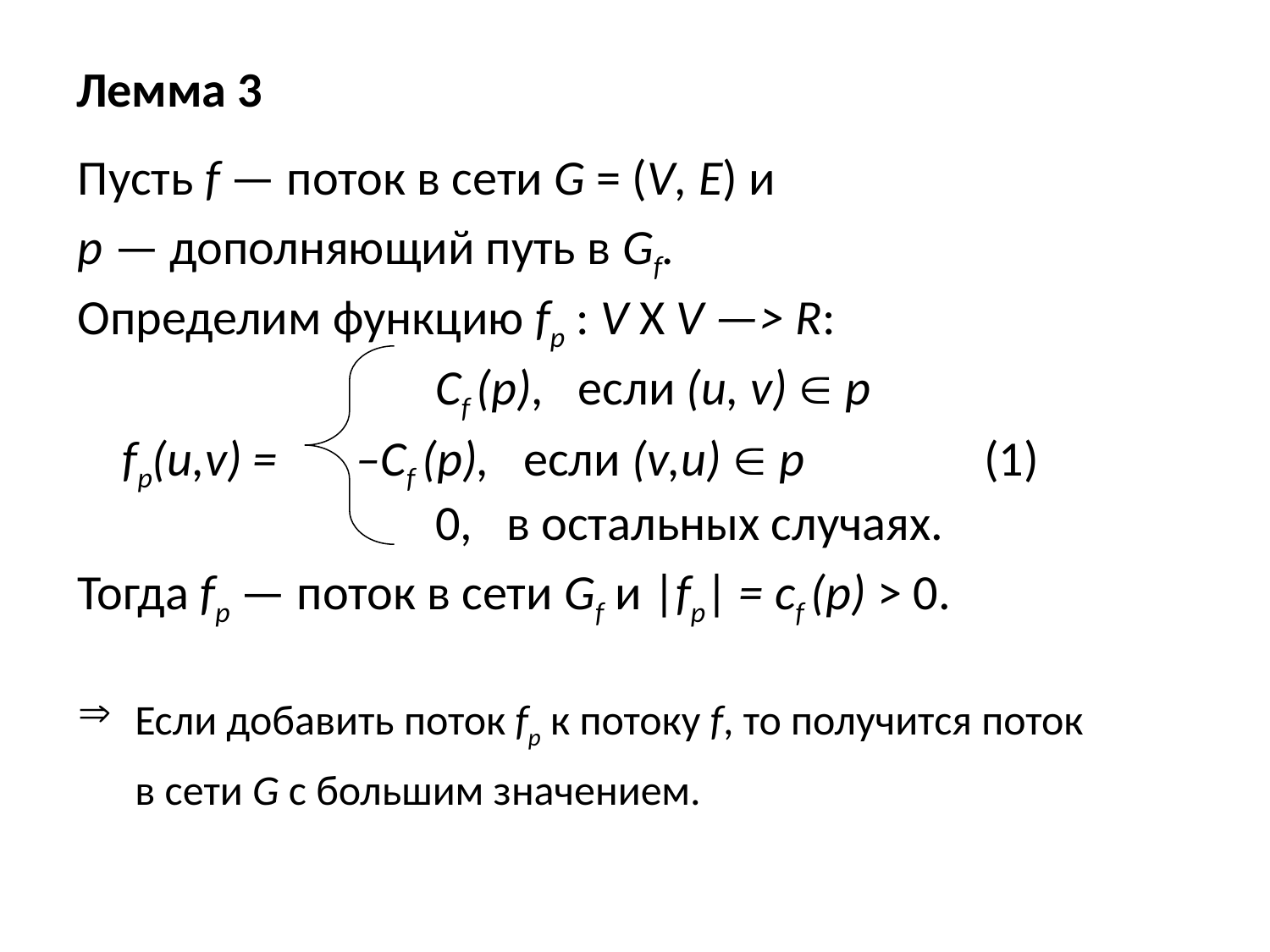

# Лемма 3
Пусть f — поток в сети G = (V, Е) и
р — дополняющий путь в Gf.
Определим функцию fp : V X V —> R:
			     Cf (p),   если (и, v) ∈ р
    fp(u,v) =       –Cf (p),   если (v,u) ∈ p                (1)
			     0,   в остальных случаях.
Тогда fp — поток в сети Gf и |fp| = cf (p) > 0.

 Если добавить поток fp к потоку f, то получится поток
	 в сети G с большим значением.